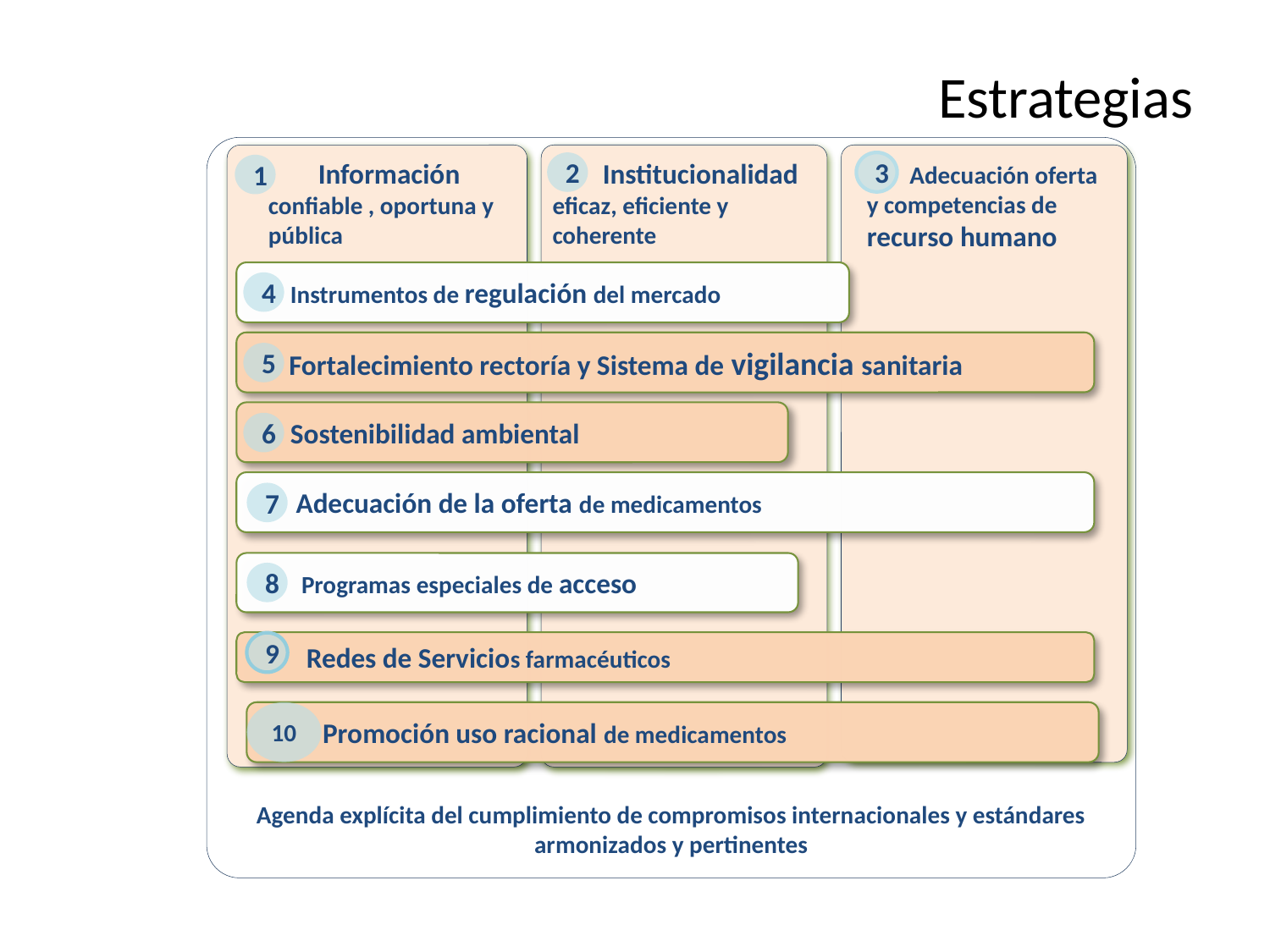

# Estrategias

Agenda explícita del cumplimiento de compromisos internacionales y estándares armonizados y pertinentes
Información  confiable , oportuna y pública
Institucionalidad eficaz, eficiente y coherente
2
3
 Adecuación oferta y competencias de recurso humano
1

       Instrumentos de regulación del mercado
4
Fortalecimiento rectoría y Sistema de vigilancia sanitaria
5
       Sostenibilidad ambiental
6
        Adecuación de la oferta de medicamentos
7
         Programas especiales de acceso
8
          Redes de Servicios farmacéuticos
9
           Promoción uso racional de medicamentos
10